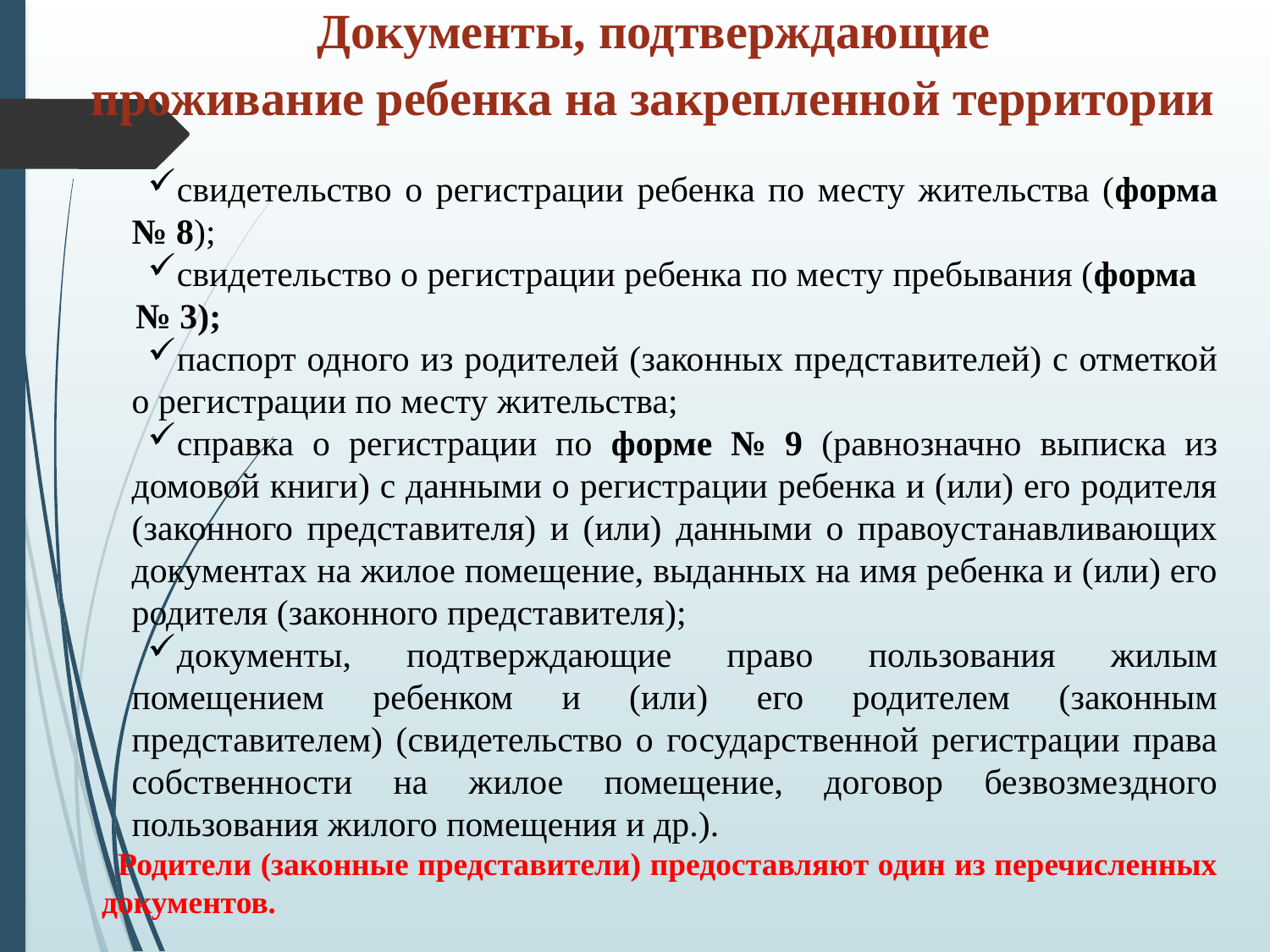

Документы, подтверждающие
проживание ребенка на закрепленной территории
свидетельство о регистрации ребенка по месту жительства (форма № 8);
свидетельство о регистрации ребенка по месту пребывания (форма
  № 3);
паспорт одного из родителей (законных представителей) с отметкой о регистрации по месту жительства;
справка о регистрации по форме № 9 (равнозначно выписка из домовой книги) с данными о регистрации ребенка и (или) его родителя (законного представителя) и (или) данными о правоустанавливающих документах на жилое помещение, выданных на имя ребенка и (или) его родителя (законного представителя);
документы, подтверждающие право пользования жилым помещением ребенком и (или) его родителем (законным представителем) (свидетельство о государственной регистрации права собственности на жилое помещение, договор безвозмездного пользования жилого помещения и др.).
Родители (законные представители) предоставляют один из перечисленных документов.